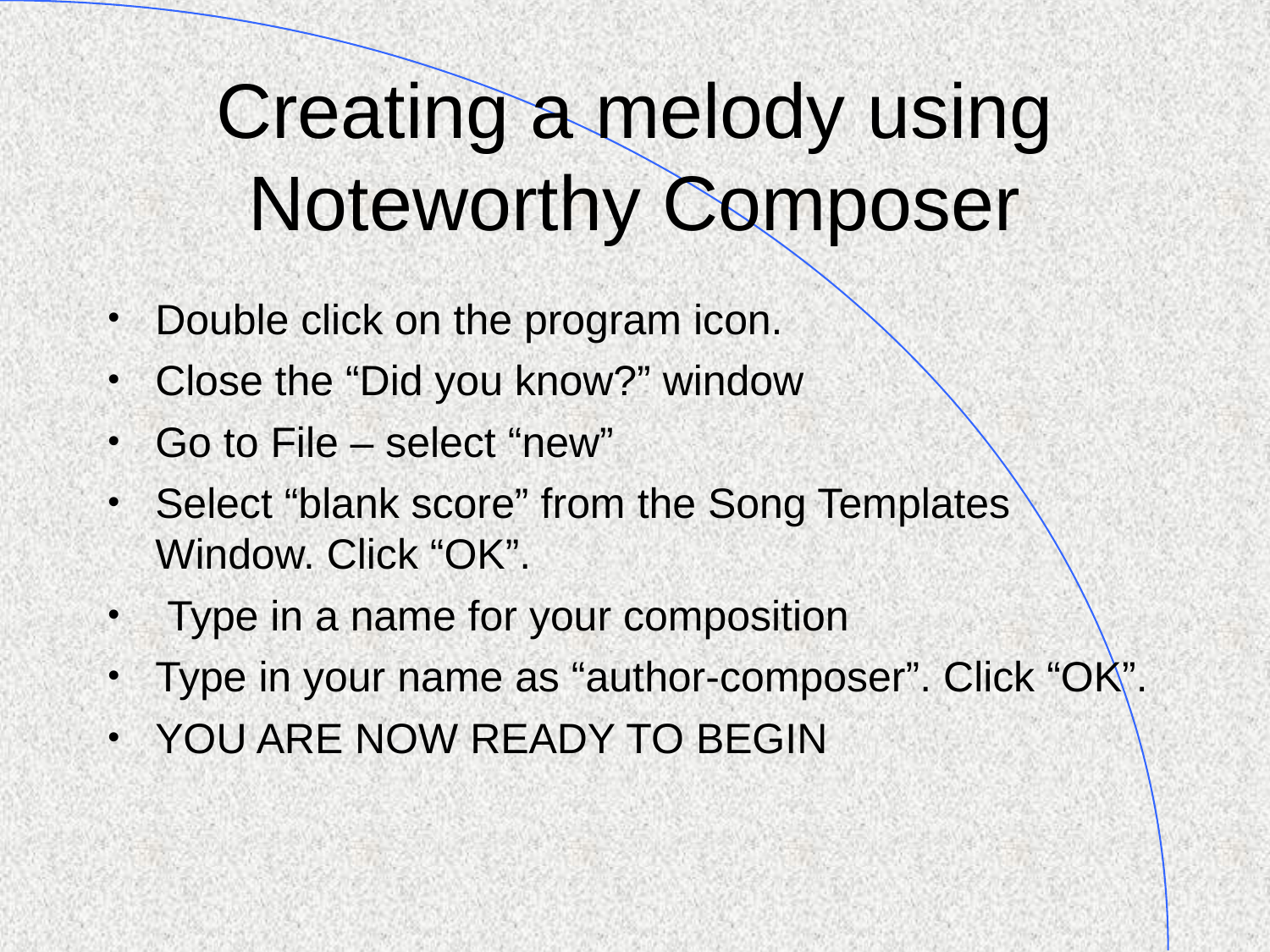

Creating a melody using Noteworthy Composer
Double click on the program icon.
Close the “Did you know?” window
Go to File – select “new”
Select “blank score” from the Song Templates Window. Click “OK”.
 Type in a name for your composition
Type in your name as “author-composer”. Click “OK”.
YOU ARE NOW READY TO BEGIN